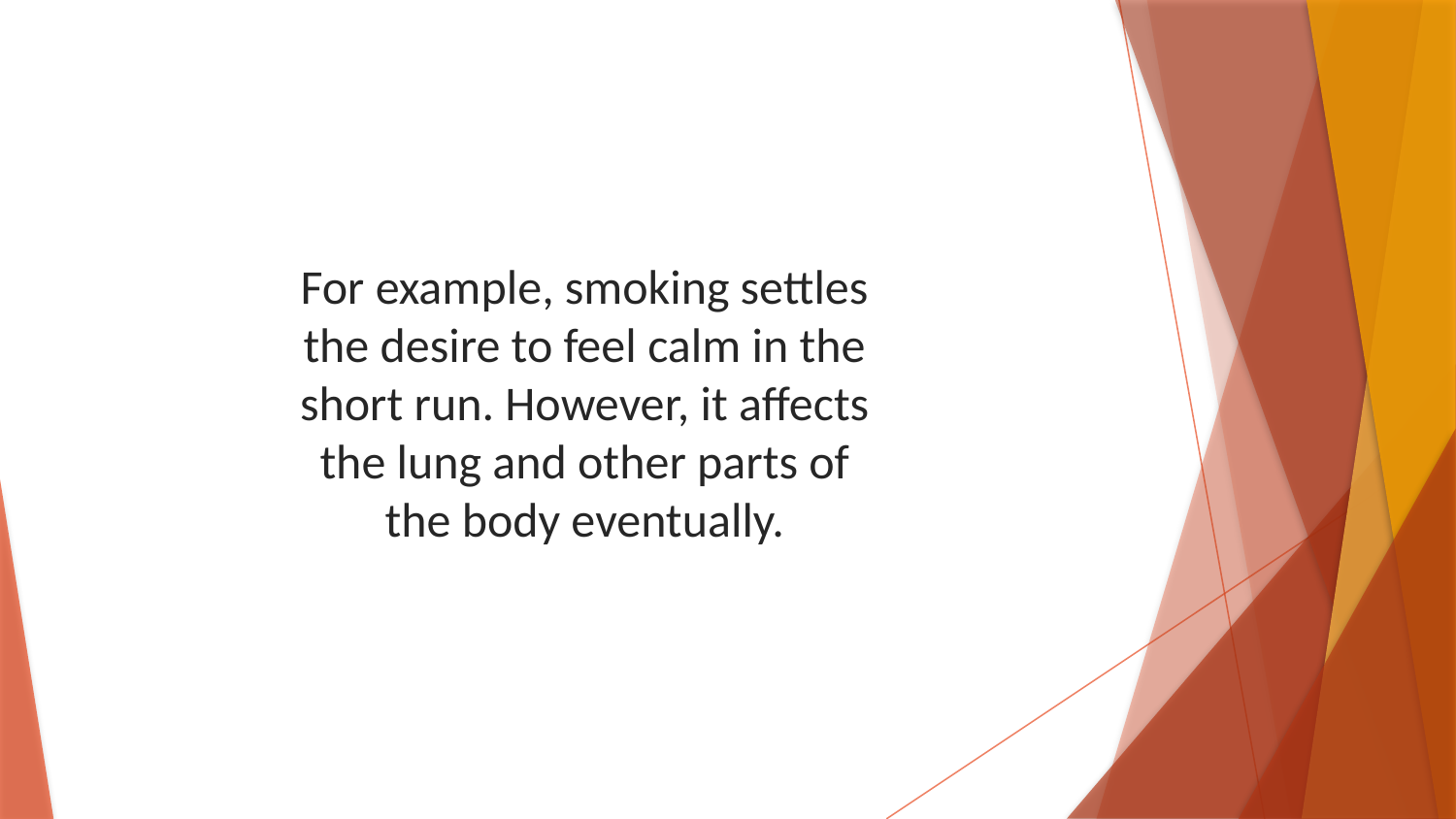

For example, smoking settles the desire to feel calm in the short run. However, it affects the lung and other parts of the body eventually.